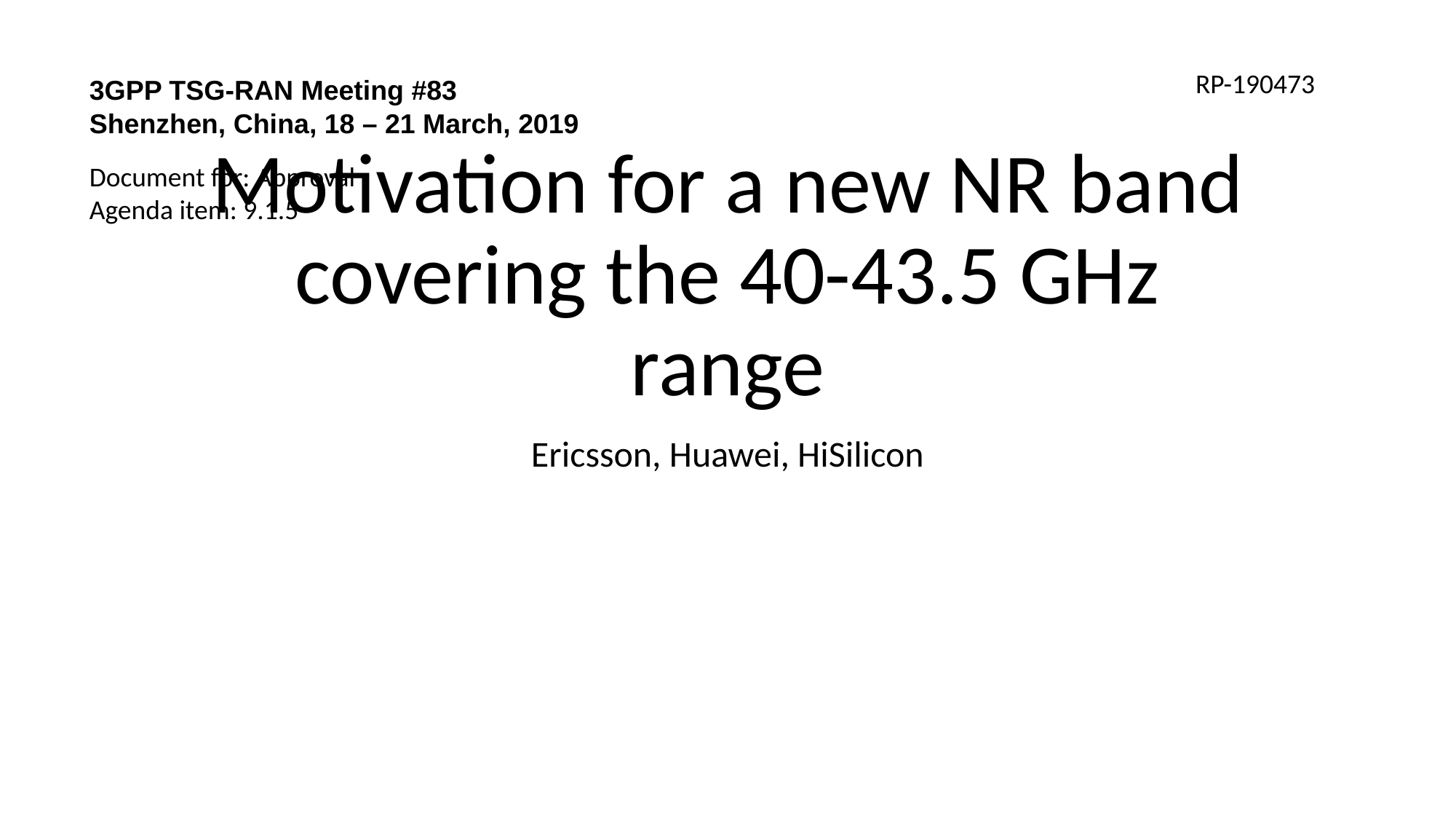

RP-190473
3GPP TSG-RAN Meeting #83
Shenzhen, China, 18 – 21 March, 2019
# Motivation for a new NR band covering the 40-43.5 GHz range
Document for: Approval
Agenda item: 9.1.5
Ericsson, Huawei, HiSilicon